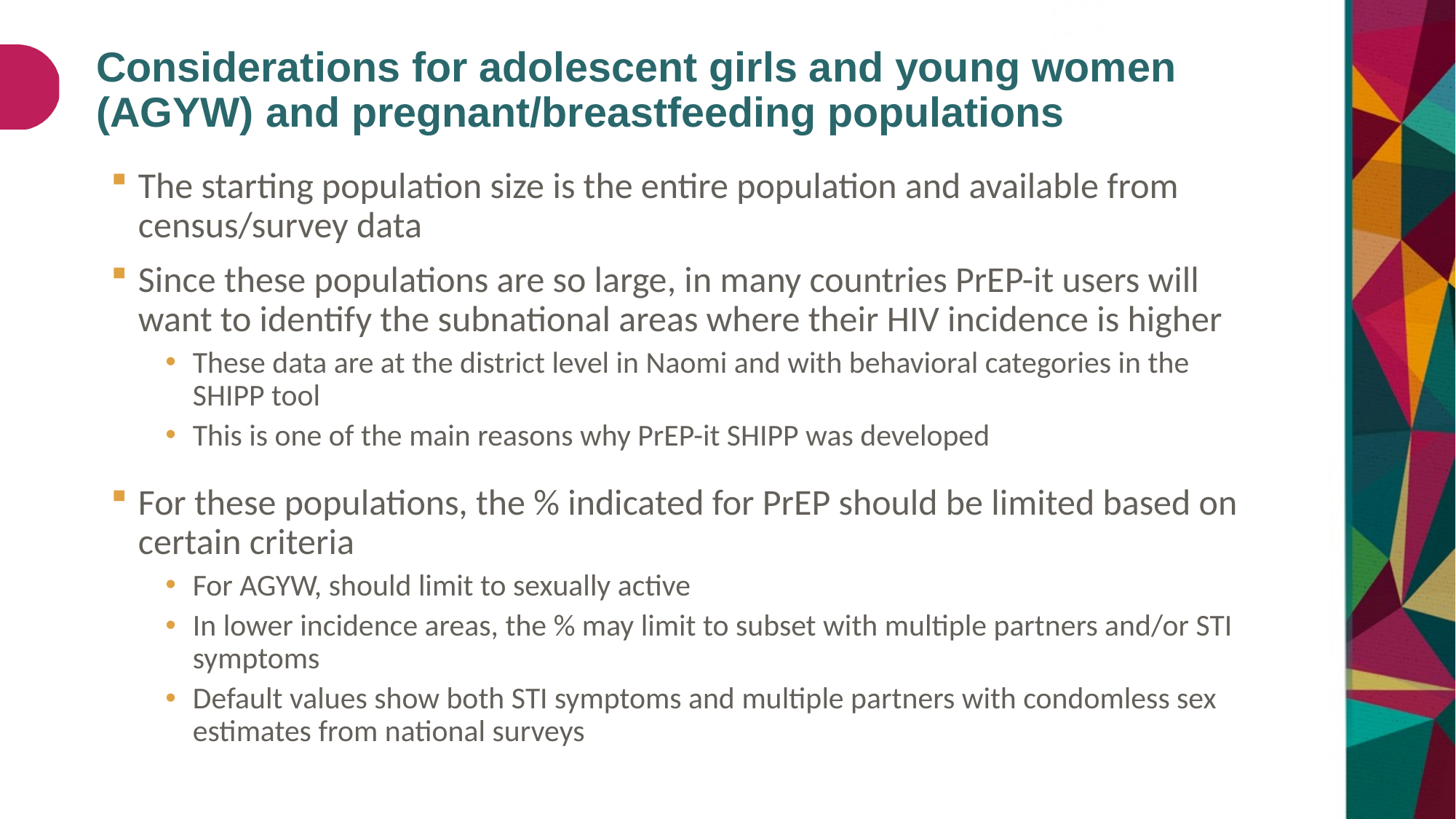

# Considerations for adolescent girls and young women (AGYW) and pregnant/breastfeeding populations
The starting population size is the entire population and available from census/survey data
Since these populations are so large, in many countries PrEP-it users will want to identify the subnational areas where their HIV incidence is higher
These data are at the district level in Naomi and with behavioral categories in the SHIPP tool
This is one of the main reasons why PrEP-it SHIPP was developed

For these populations, the % indicated for PrEP should be limited based on certain criteria
For AGYW, should limit to sexually active
In lower incidence areas, the % may limit to subset with multiple partners and/or STI symptoms
Default values show both STI symptoms and multiple partners with condomless sex estimates from national surveys